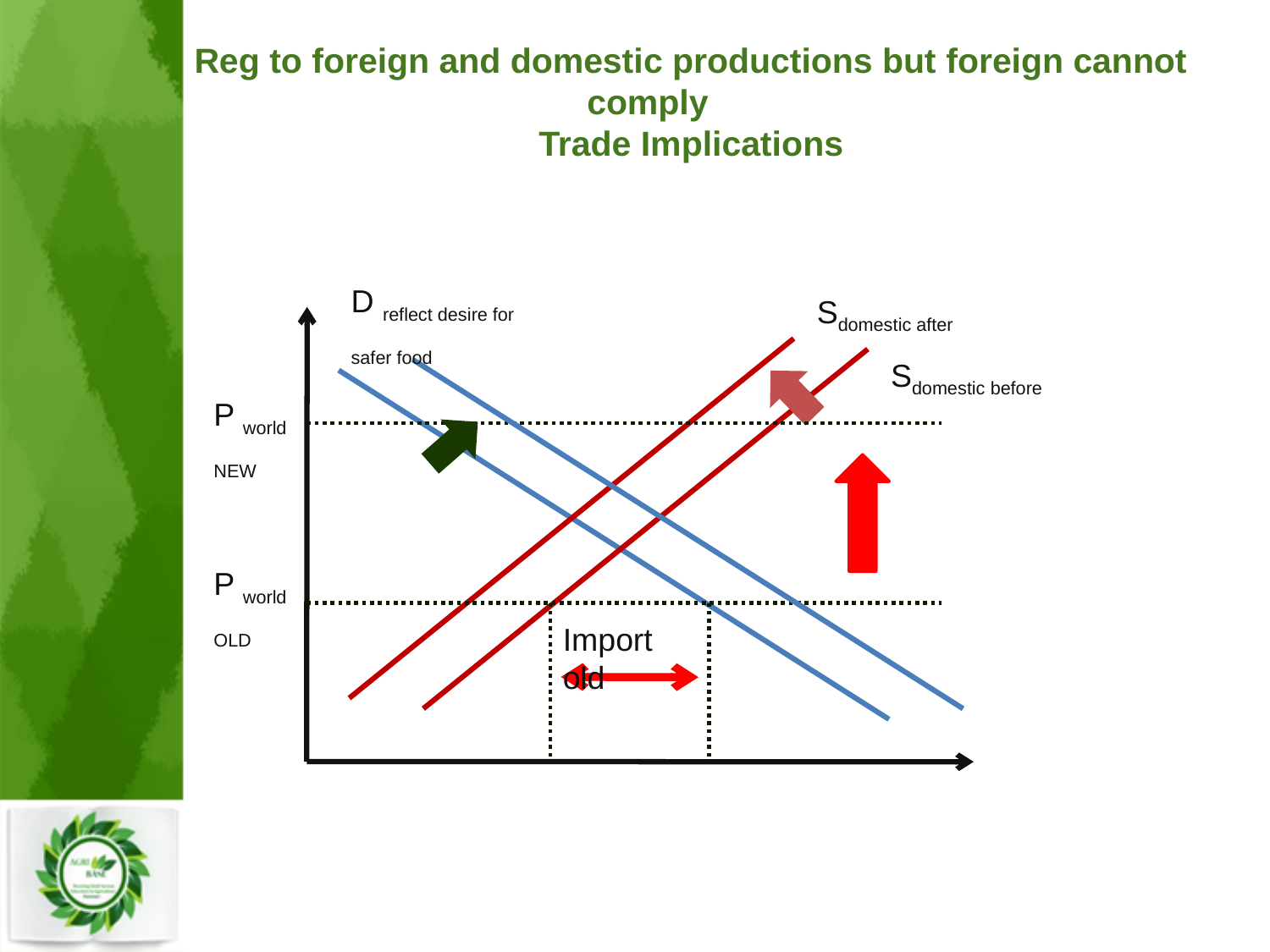

# Reg to foreign and domestic productions but foreign cannot comply Trade Implications
D reflect desire for safer food
Sdomestic after
Sdomestic before

P world
NEW

P world
OLD
Import old